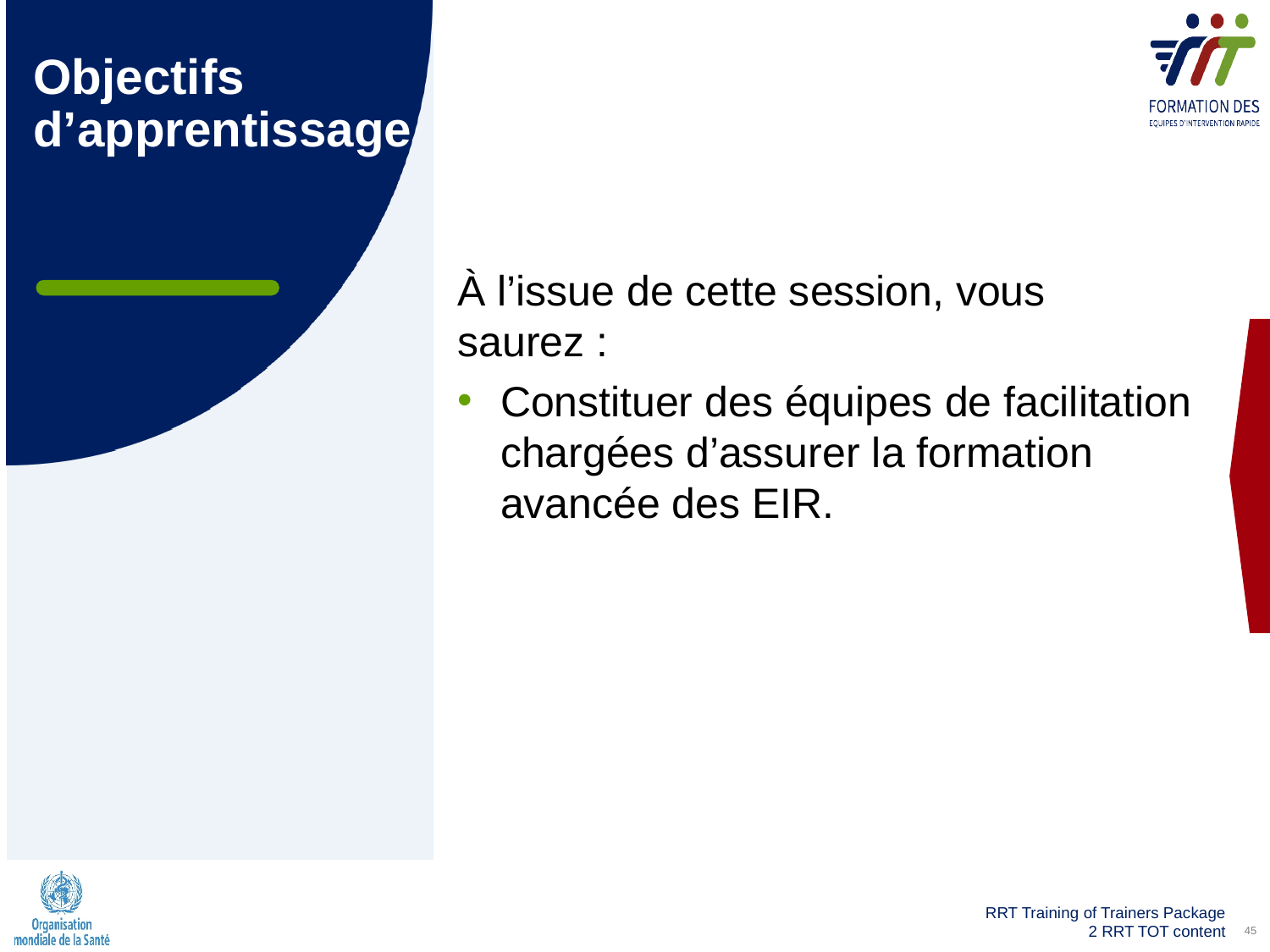

Objectifs d’apprentissage
À l’issue de cette session, vous saurez :
Constituer des équipes de facilitation chargées d’assurer la formation avancée des EIR.